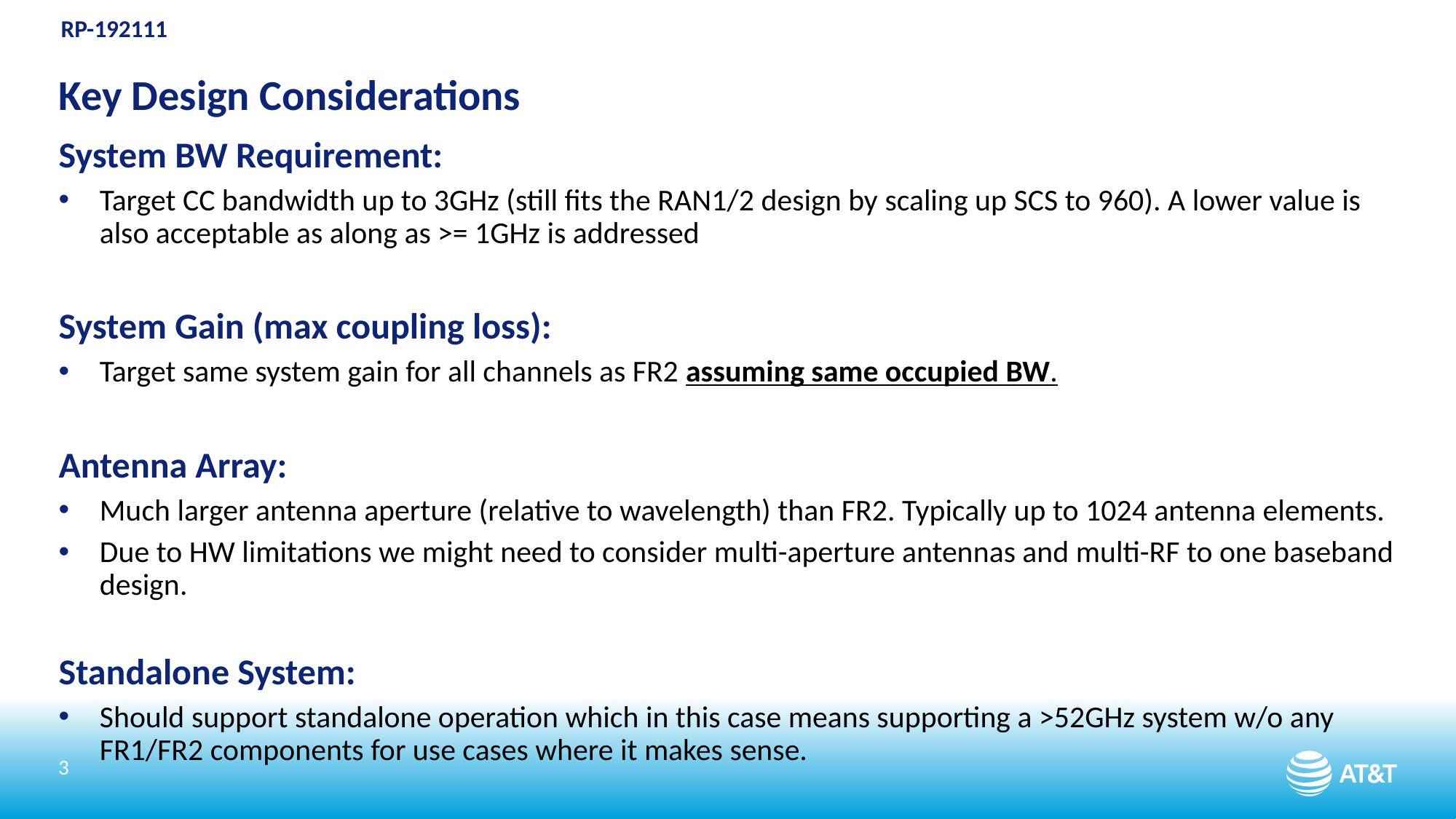

# Key Design Considerations
System BW Requirement:
Target CC bandwidth up to 3GHz (still fits the RAN1/2 design by scaling up SCS to 960). A lower value is also acceptable as along as >= 1GHz is addressed

System Gain (max coupling loss):
Target same system gain for all channels as FR2 assuming same occupied BW.

Antenna Array:
Much larger antenna aperture (relative to wavelength) than FR2. Typically up to 1024 antenna elements.
Due to HW limitations we might need to consider multi-aperture antennas and multi-RF to one baseband design.

Standalone System:
Should support standalone operation which in this case means supporting a >52GHz system w/o any FR1/FR2 components for use cases where it makes sense.

3